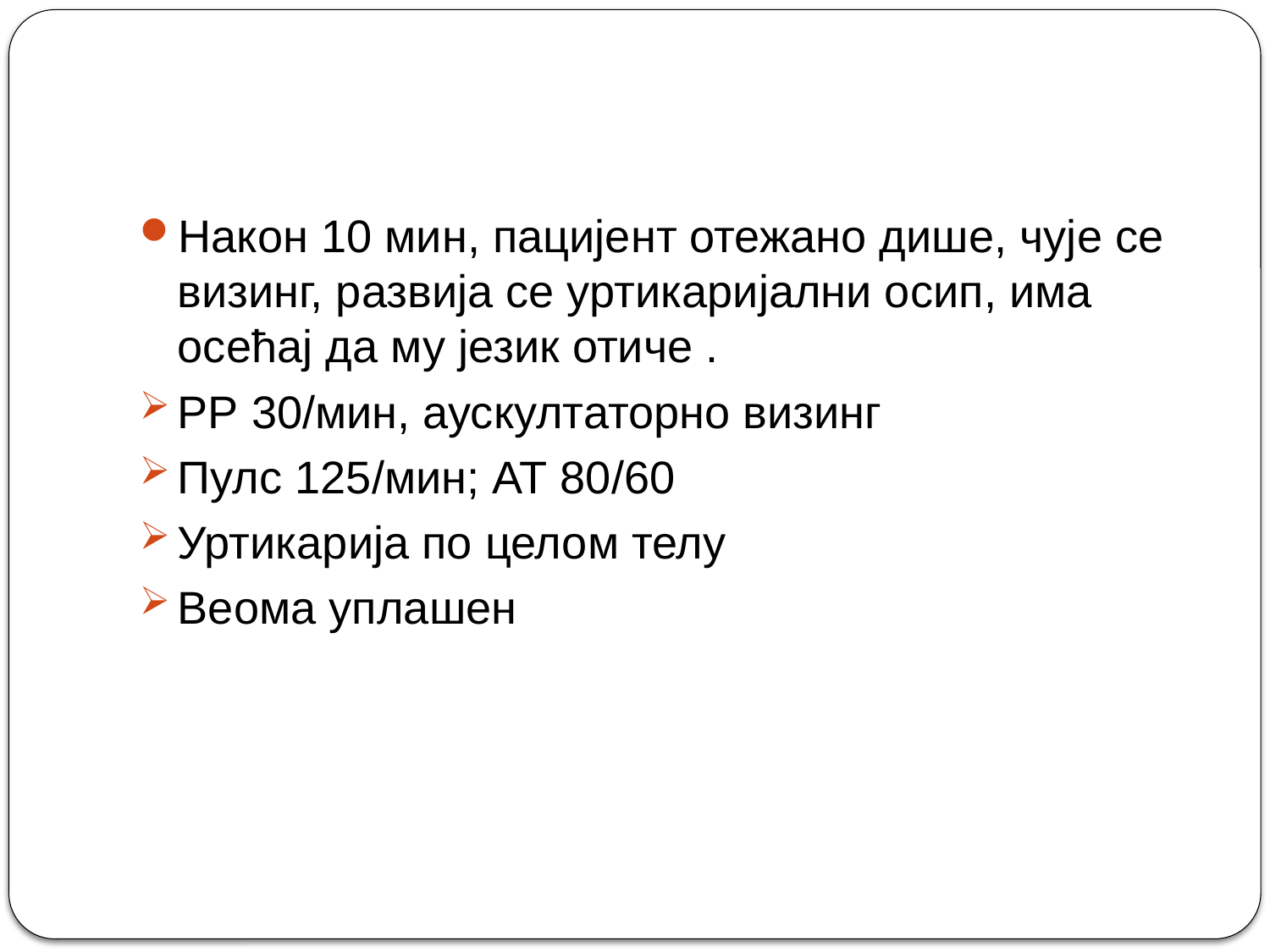

#
Након 10 мин, пацијент отежано дише, чује се визинг, развија се уртикаријални осип, има осећај да му језик отиче .
РР 30/мин, аускултаторно визинг
Пулс 125/мин; АТ 80/60
Уртикарија по целом телу
Веома уплашен